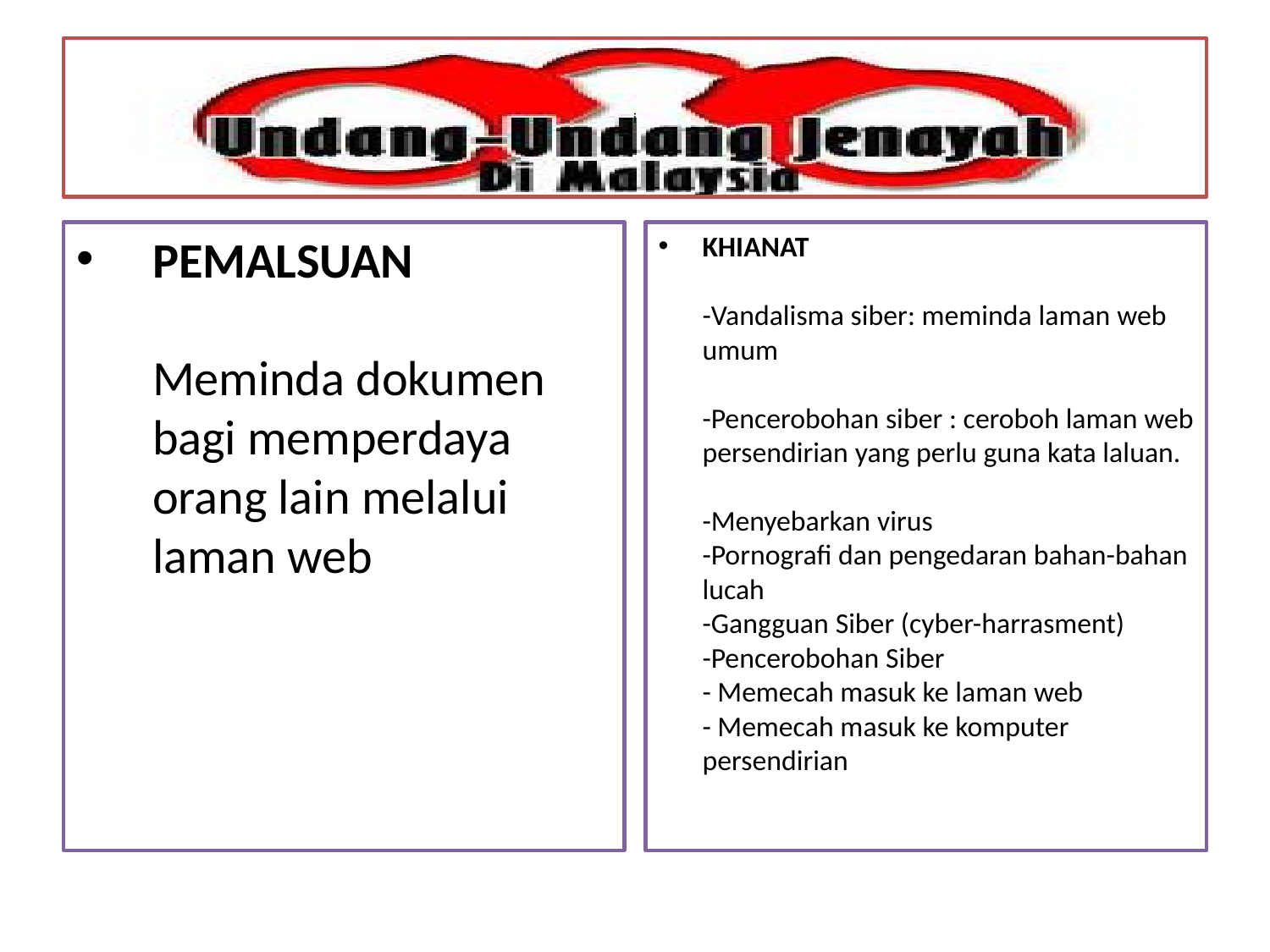

# i
PEMALSUAN
Meminda dokumen bagi memperdaya orang lain melalui laman web
KHIANAT
-Vandalisma siber: meminda laman web umum
-Pencerobohan siber : ceroboh laman web persendirian yang perlu guna kata laluan.
-Menyebarkan virus
-Pornografi dan pengedaran bahan-bahan lucah
-Gangguan Siber (cyber-harrasment)
-Pencerobohan Siber
- Memecah masuk ke laman web
- Memecah masuk ke komputer persendirian